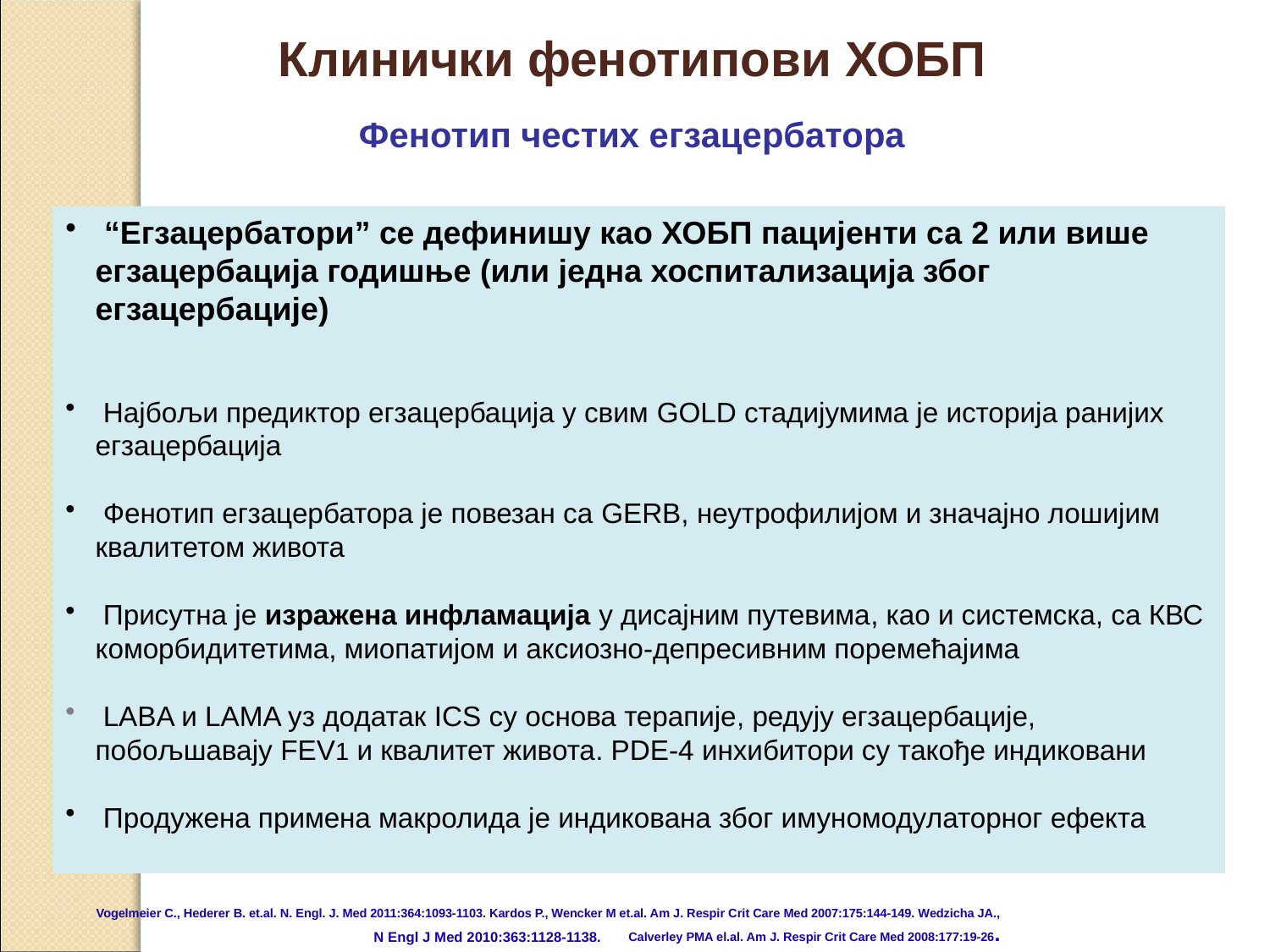

Клинички фенотипови ХОБП

Фенотип честих егзацербатора
 “Егзацербатори” се дефинишу као ХОБП пацијенти са 2 или више егзацербација годишње (или једна хоспитализација због егзацербације)
 Најбољи предиктор егзацербација у свим GOLD стадијумима је историја ранијих егзацербација
 Фенотип егзацербатора је повезан са GERB, неутрофилијом и значајно лошијим квалитетом живота
 Присутна је изражена инфламација у дисајним путевима, као и системска, са КВС коморбидитетима, миопатијом и аксиозно-депресивним поремећајима
 LABA и LAMA уз додатак ICS су основа терапије, редују егзацербације, побољшавају FEV1 и квалитет живота. PDE-4 инхибитори су такође индиковани
 Продужена примена макролида је индикована због имуномодулаторног ефекта

Vogelmeier C., Hederer B. et.al. N. Engl. J. Med 2011:364:1093-1103. Kardos P., Wencker M et.al. Am J. Respir Crit Care Med 2007:175:144-149. Wedzicha JA., Calverley PMA el.al. Am J. Respir Crit Care Med 2008:177:19-26.
N Engl J Med 2010:363:1128-1138.